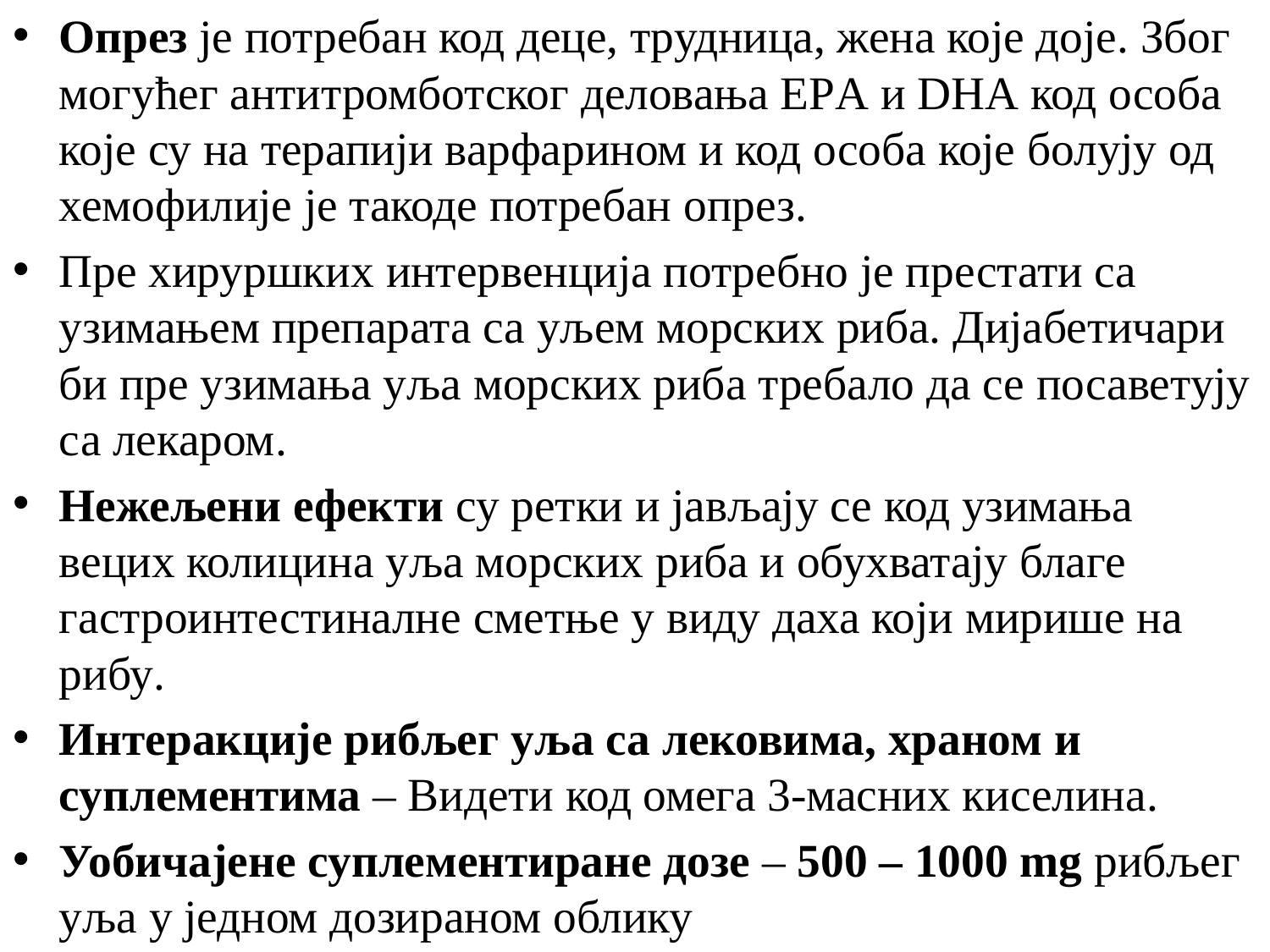

Опрез је потребан код деце, трудница, жена које доје. Због могућег антитромботског деловања ЕРА и DHА код особа које су на терапији варфарином и код особа које болују од хемофилије је такоде потребан опрез.
Пре хируршких интервенција потребно је престати са узимањем препарата са уљем морских риба. Дијабетичари би пре узимања уља морских риба требало да се посаветују са лекаром.
Нежељени ефекти су ретки и јављају се код узимања вецих колицина уља морских риба и обухватају благе гастроинтестиналне сметње у виду даха који мирише на рибу.
Интеракције рибљег уља са лековима, храном и суплементима – Видети код омега 3-масних киселина.
Уобичајене суплементиране дозе – 500 – 1000 mg рибљег уља у једном дозираном облику